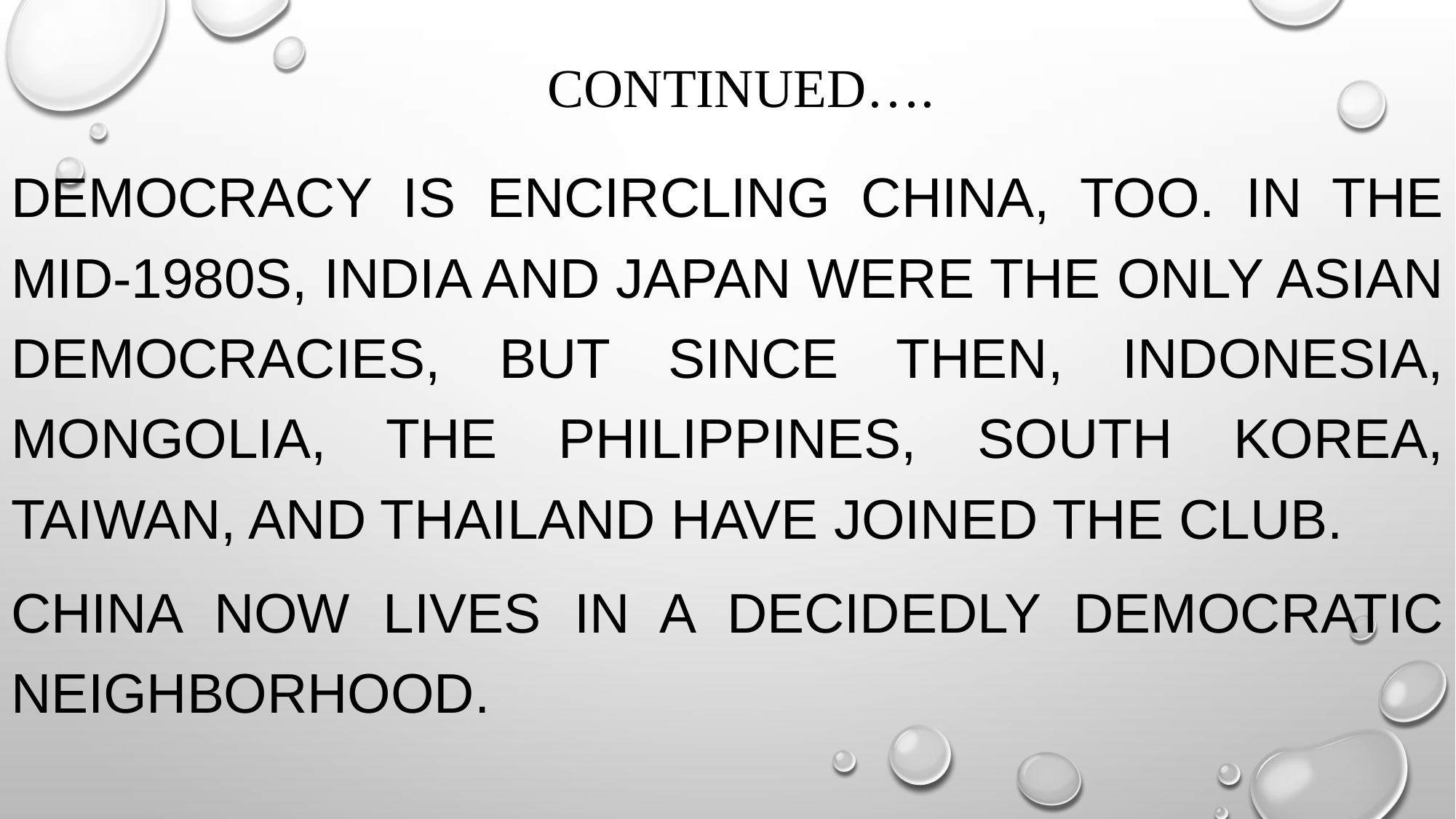

# continued….
Democracy is encircling China, too. In the mid-1980s, India and Japan were the only Asian democracies, but since then, Indonesia, Mongolia, the Philippines, South Korea, Taiwan, and Thailand have joined the club.
China now lives in a decidedly democratic neighborhood.